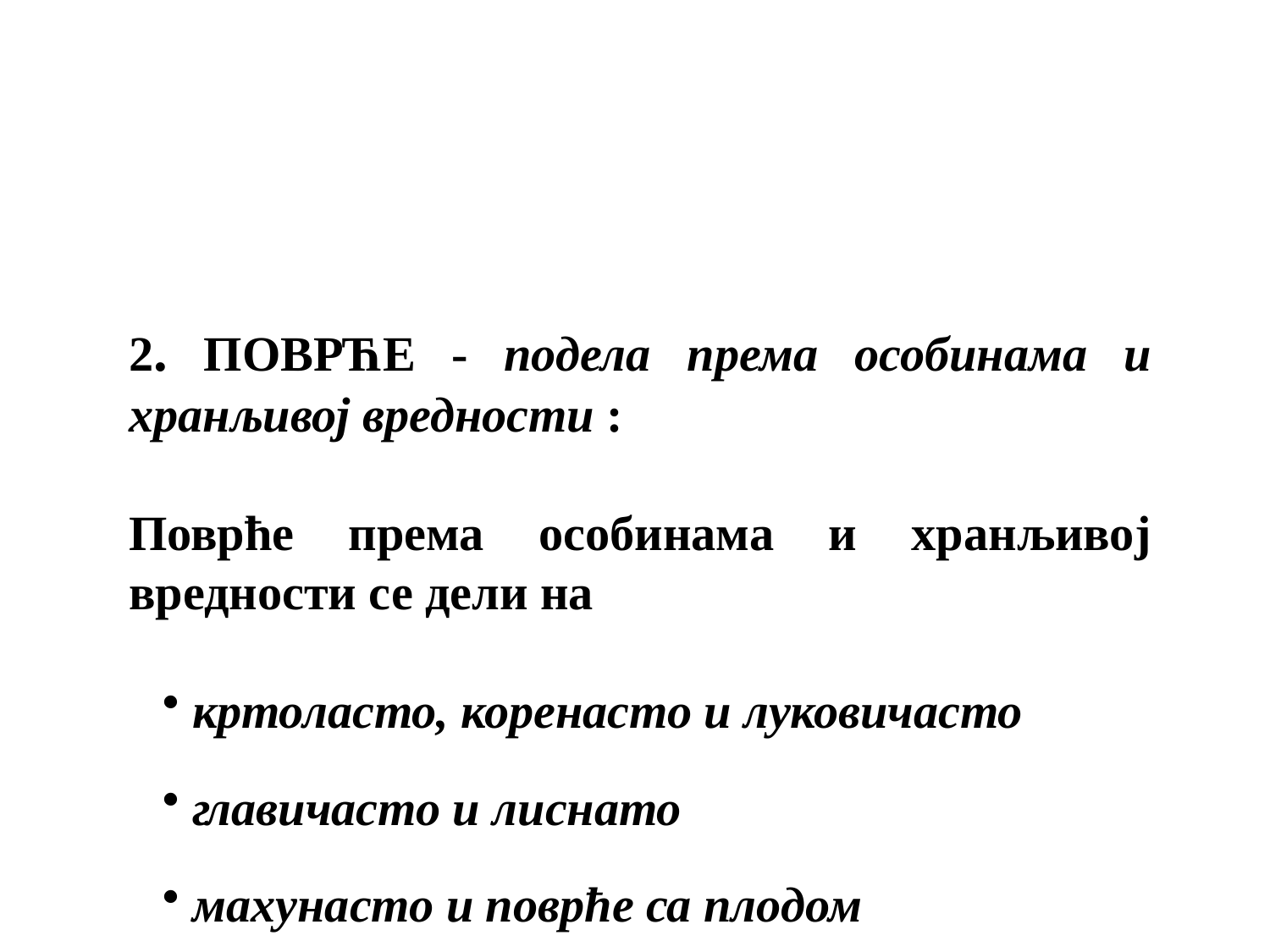

2. ПОВРЋЕ - подела према особинама и хранљивој вредности :

Поврће према особинама и хранљивој вредности се дели на

кртоласто, коренасто и луковичасто

главичасто и лиснато

махунасто и поврће са плодом